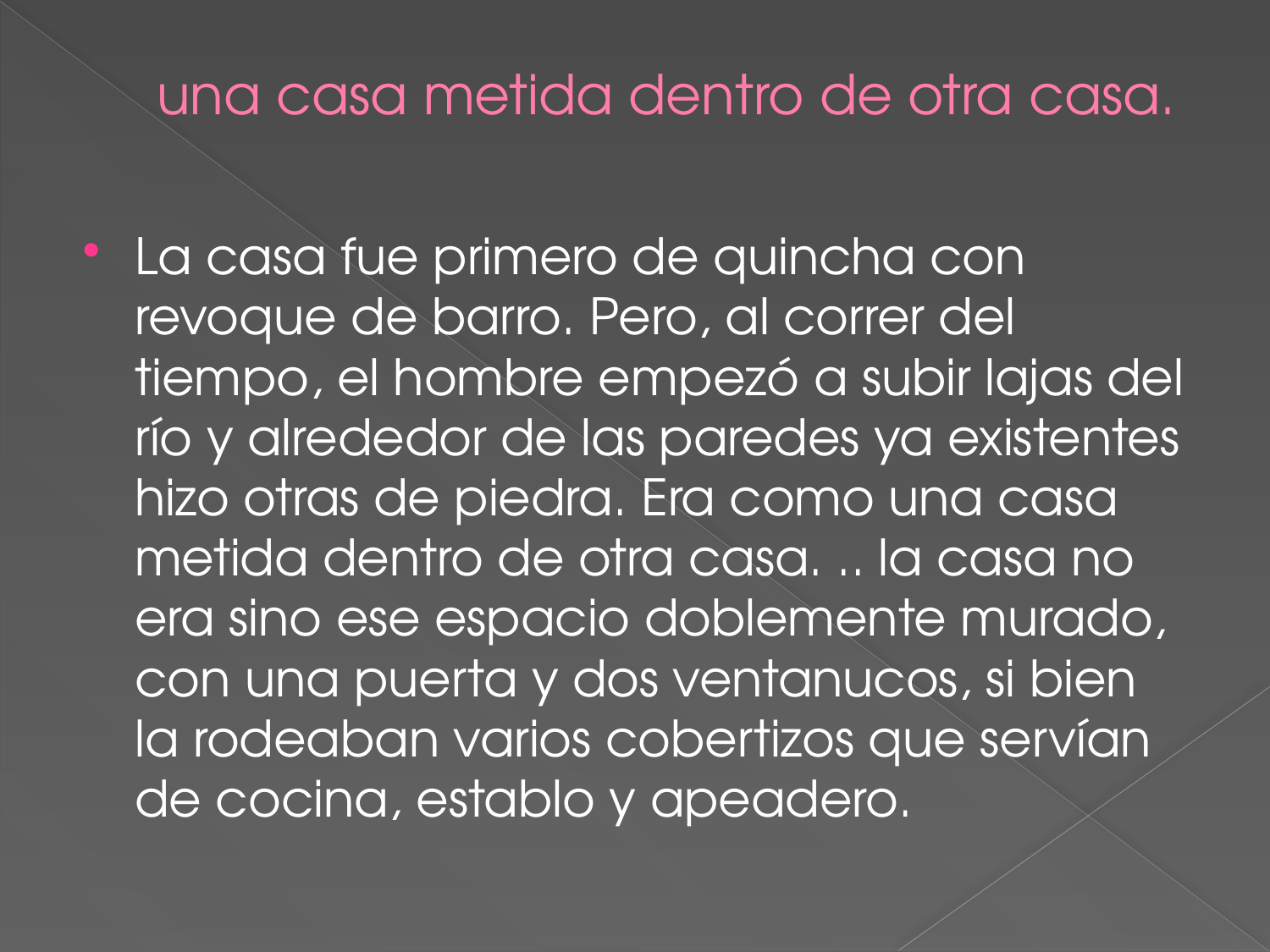

# una casa metida dentro de otra casa.
La casa fue primero de quincha con revoque de barro. Pero, al correr del tiempo, el hombre empezó a subir lajas del río y alrededor de las paredes ya existentes hizo otras de piedra. Era como una casa metida dentro de otra casa. .. la casa no era sino ese espacio doblemente murado, con una puerta y dos ventanucos, si bien la rodeaban varios cobertizos que servían de cocina, establo y apeadero.